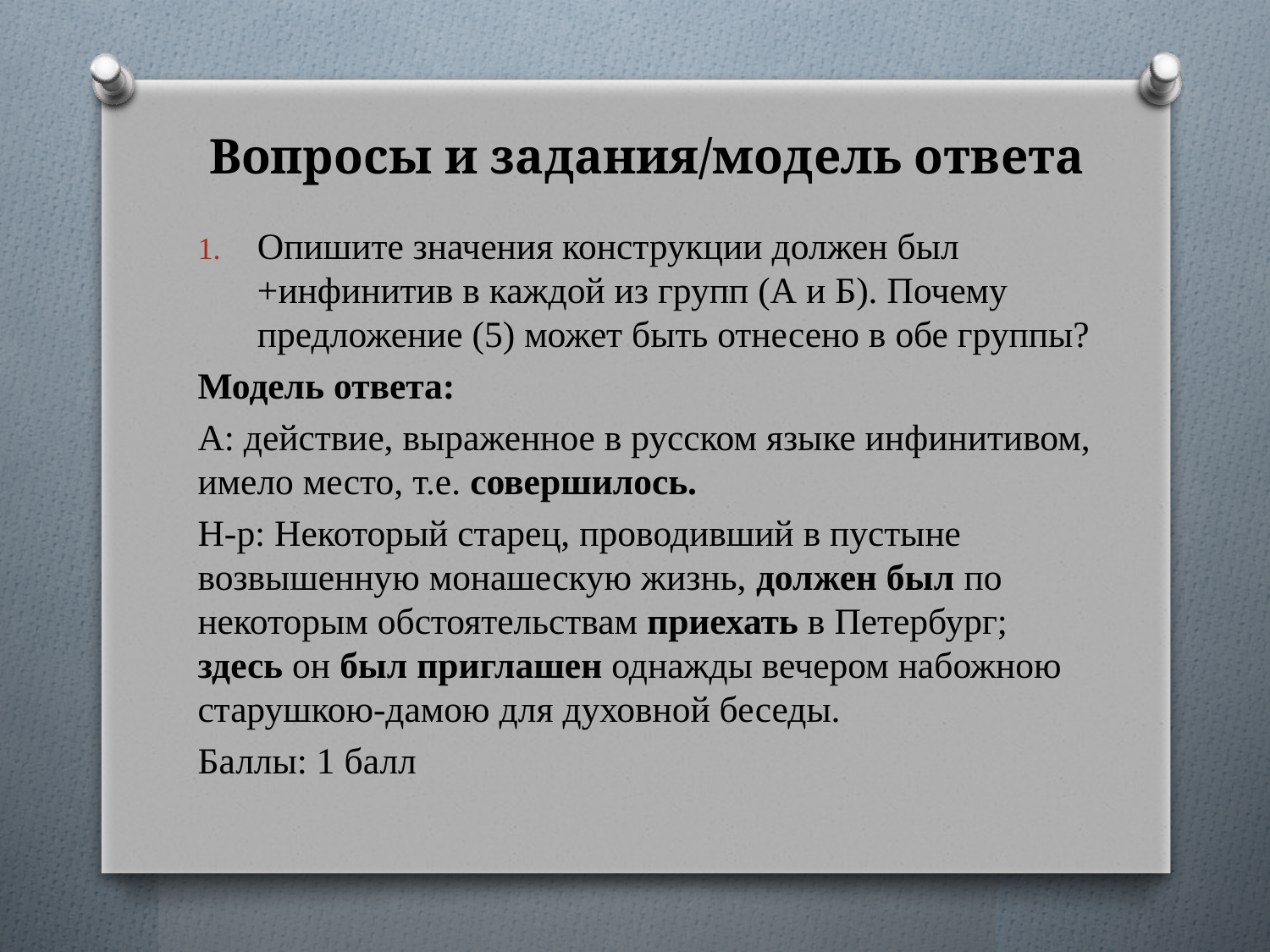

# Вопросы и задания/модель ответа
Опишите значения конструкции должен был +инфинитив в каждой из групп (А и Б). Почему предложение (5) может быть отнесено в обе группы?
Модель ответа:
А: действие, выраженное в русском языке инфинитивом, имело место, т.е. совершилось.
Н-р: Некоторый старец, проводивший в пустыне возвышенную монашескую жизнь, должен был по некоторым обстоятельствам приехать в Петербург; здесь он был приглашен однажды вечером набожною старушкою-дамою для духовной беседы.
Баллы: 1 балл